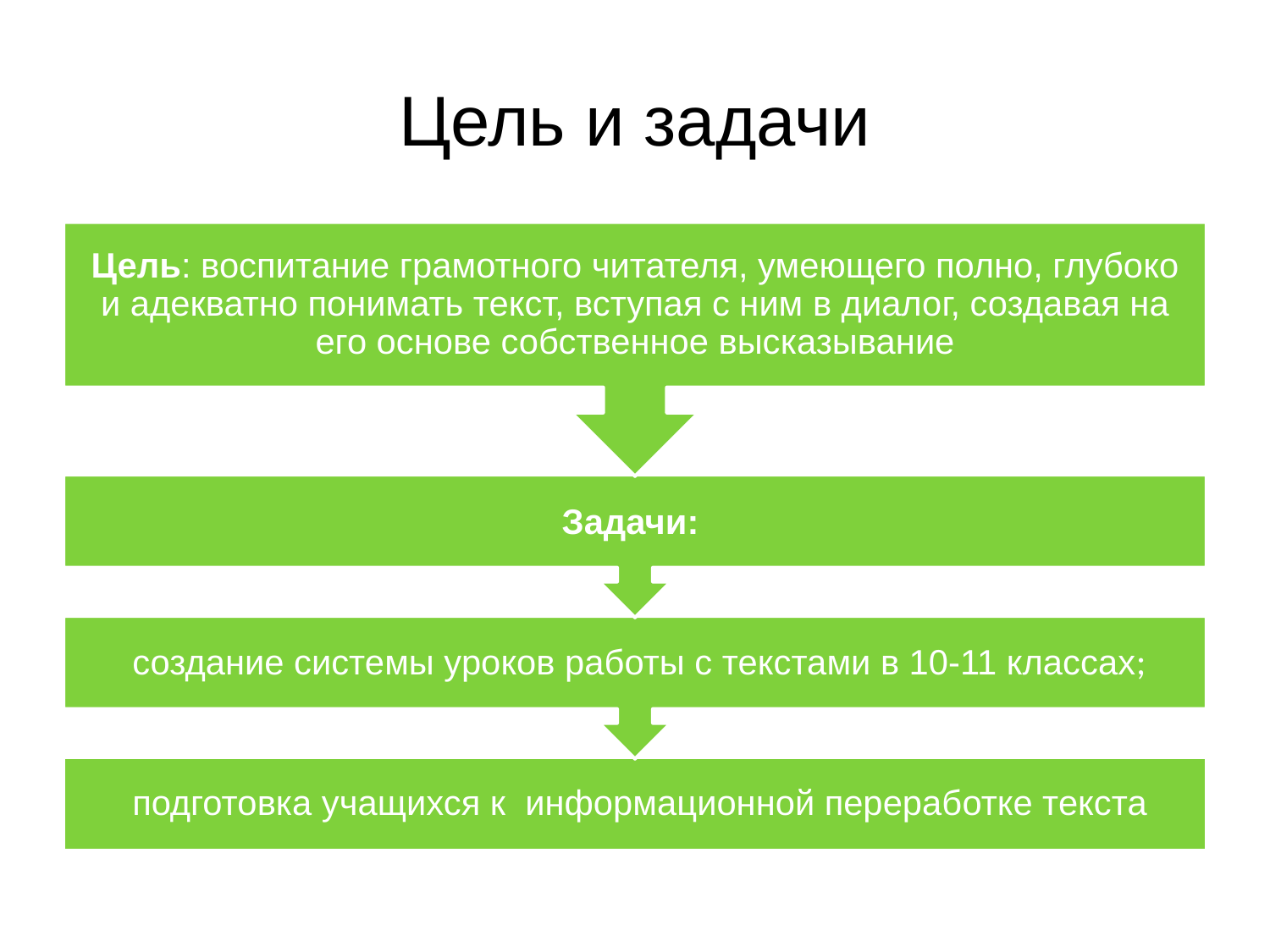

# Цель и задачи
 подготовка учащихся к  информационной переработке текста
 создание системы уроков работы с текстами в 10-11 классах;
Задачи:
Цель: воспитание грамотного читателя, умеющего полно, глубоко и адекватно понимать текст, вступая с ним в диалог, создавая на его основе собственное высказывание